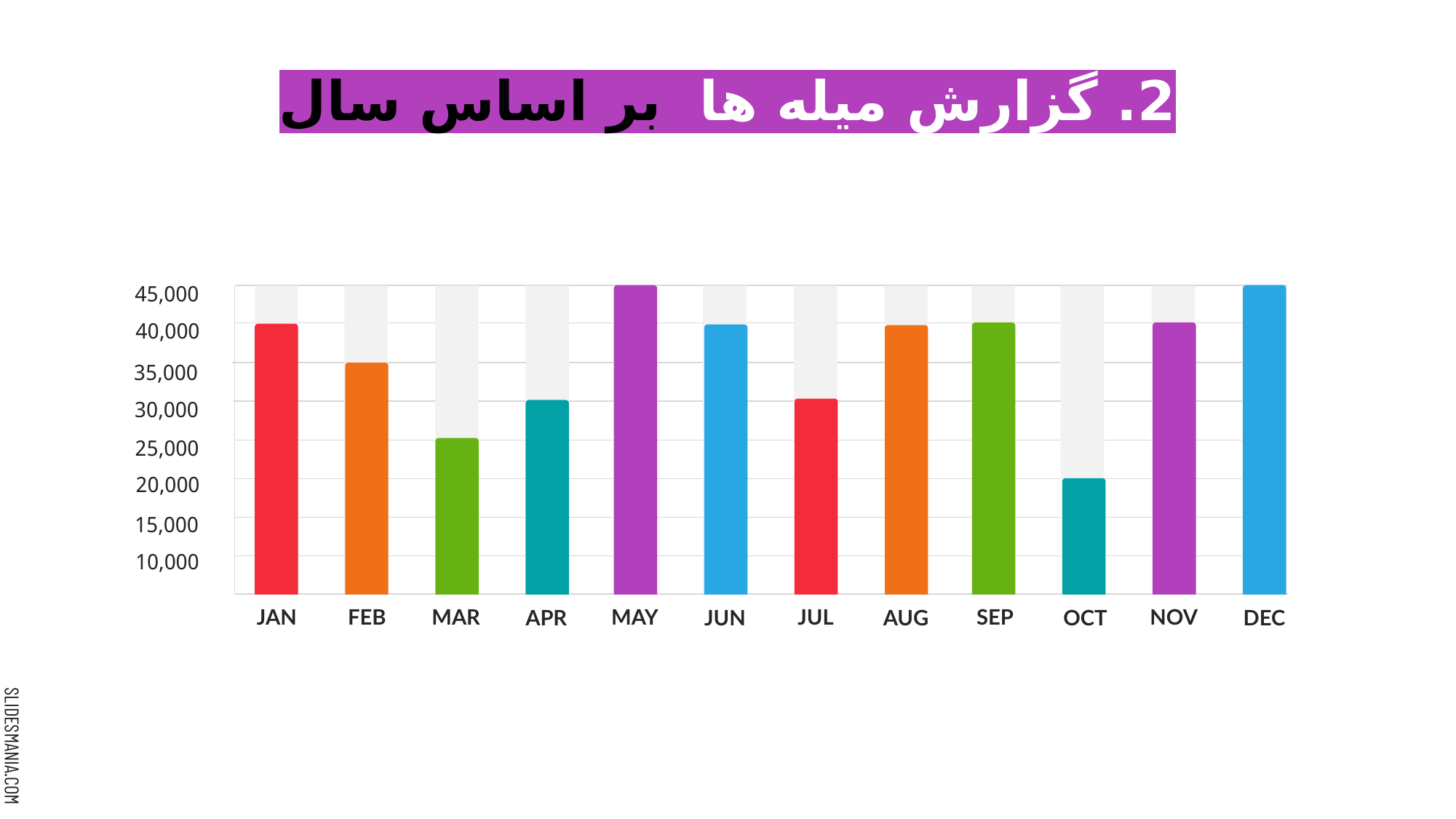

# 2. گزارش میله ها  بر اساس سال
45,000

40,000
35,000
30,000
25,000
20,000
15,000
10,000
JAN
MAR
MAY
JUL
SEP
NOV
FEB
APR
JUN
AUG
OCT
DEC